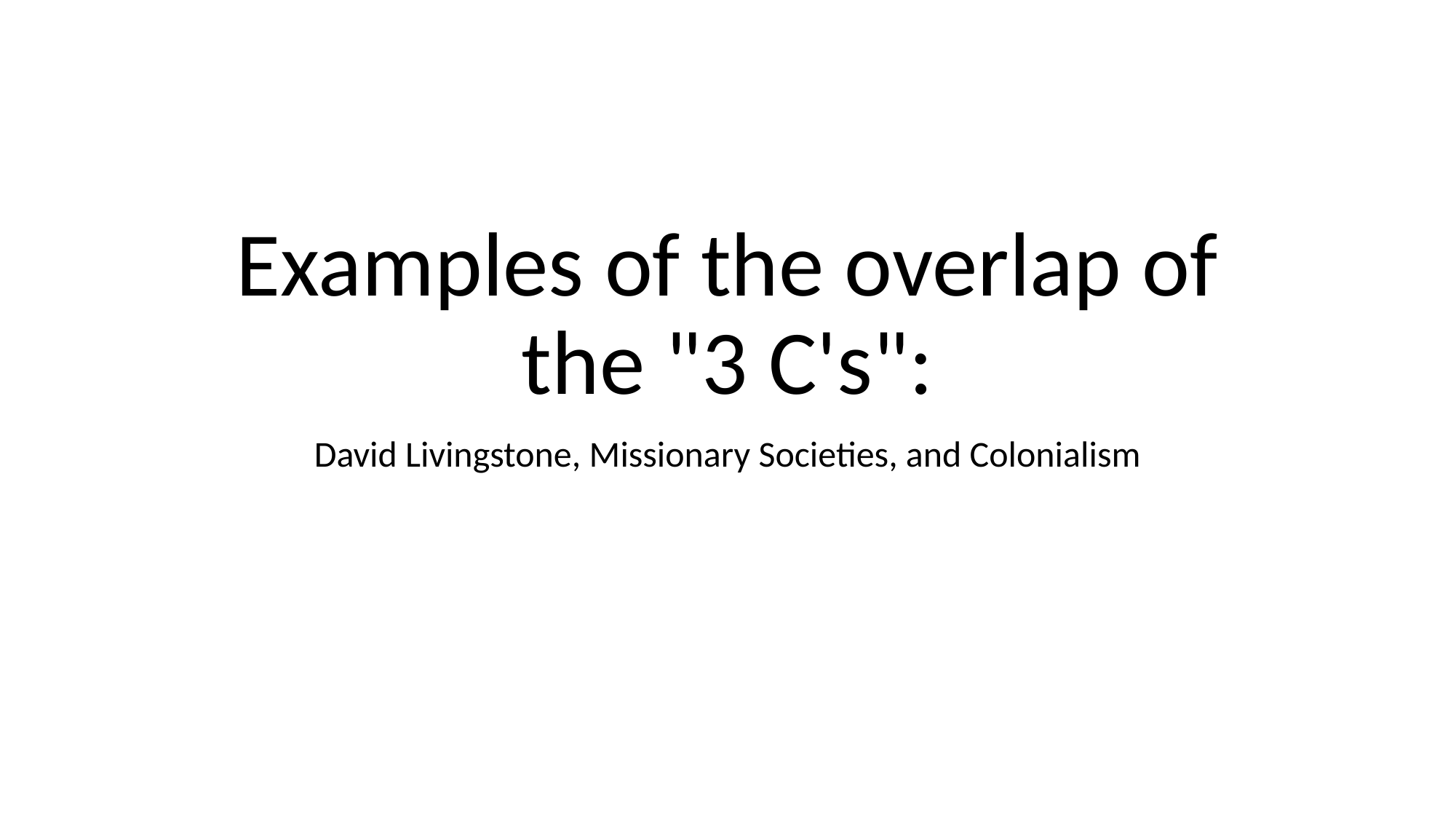

# Examples of the overlap of the "3 C's":
David Livingstone, Missionary Societies, and Colonialism